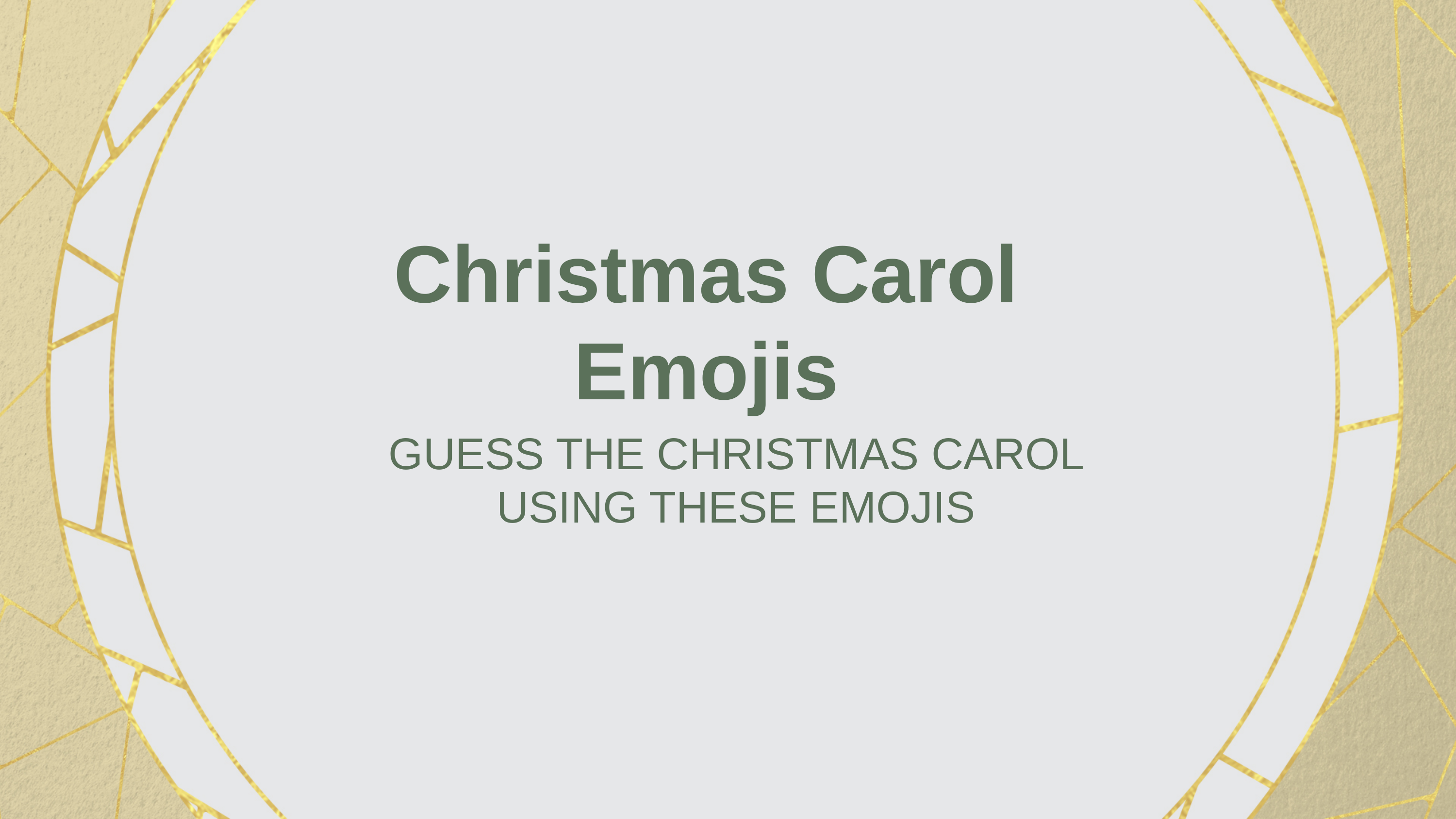

#
Christmas Carol Emojis
GUESS THE CHRISTMAS CAROL USING THESE EMOJIS